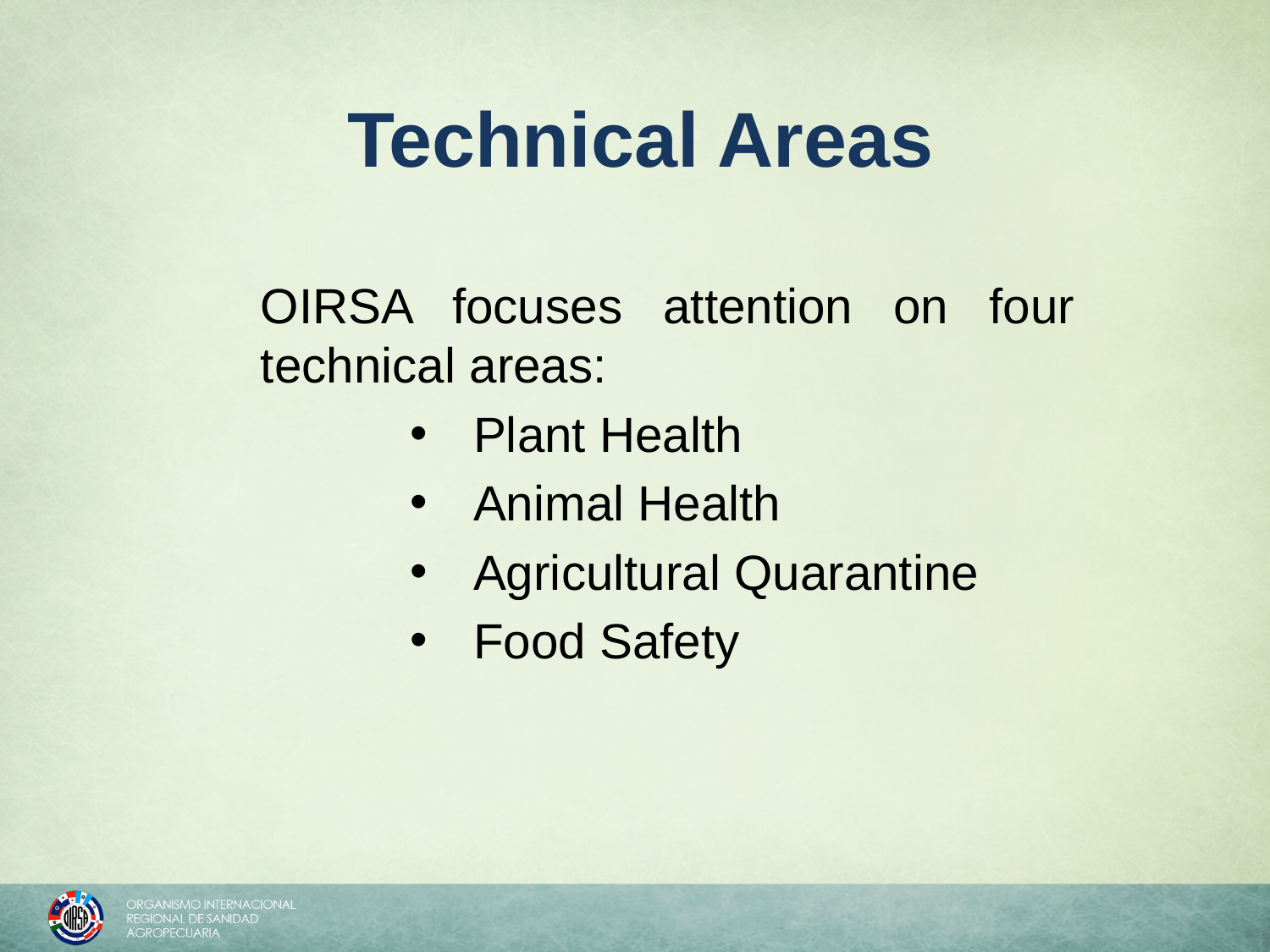

Technical Areas
OIRSA focuses attention on four technical areas:
Plant Health
Animal Health
Agricultural Quarantine
Food Safety